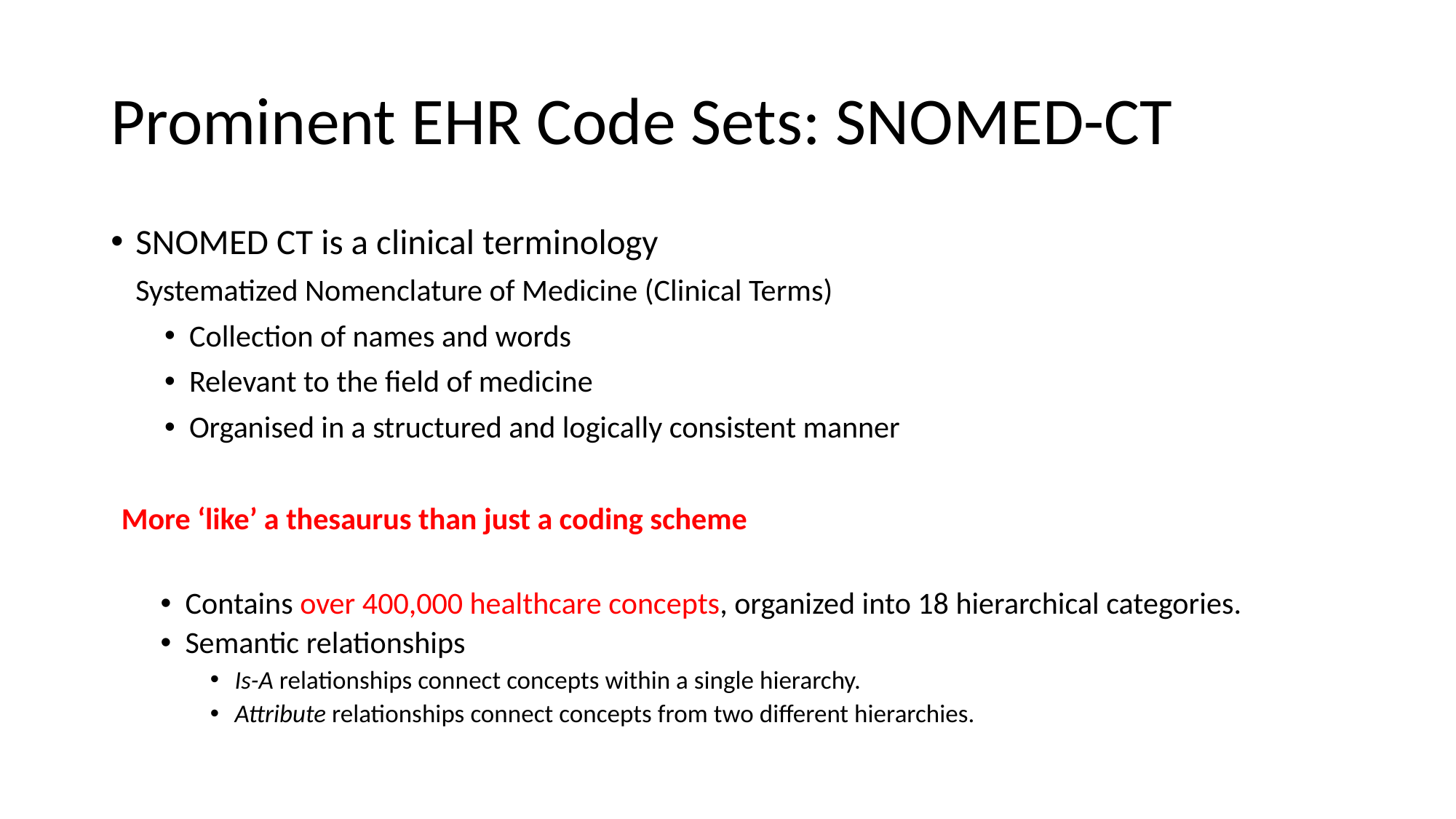

# Prominent EHR Code Sets: SNOMED-CT
SNOMED CT is a clinical terminology
	Systematized Nomenclature of Medicine (Clinical Terms)
Collection of names and words
Relevant to the field of medicine
Organised in a structured and logically consistent manner

More ‘like’ a thesaurus than just a coding scheme

Contains over 400,000 healthcare concepts, organized into 18 hierarchical categories.
Semantic relationships
Is-A relationships connect concepts within a single hierarchy.
Attribute relationships connect concepts from two different hierarchies.